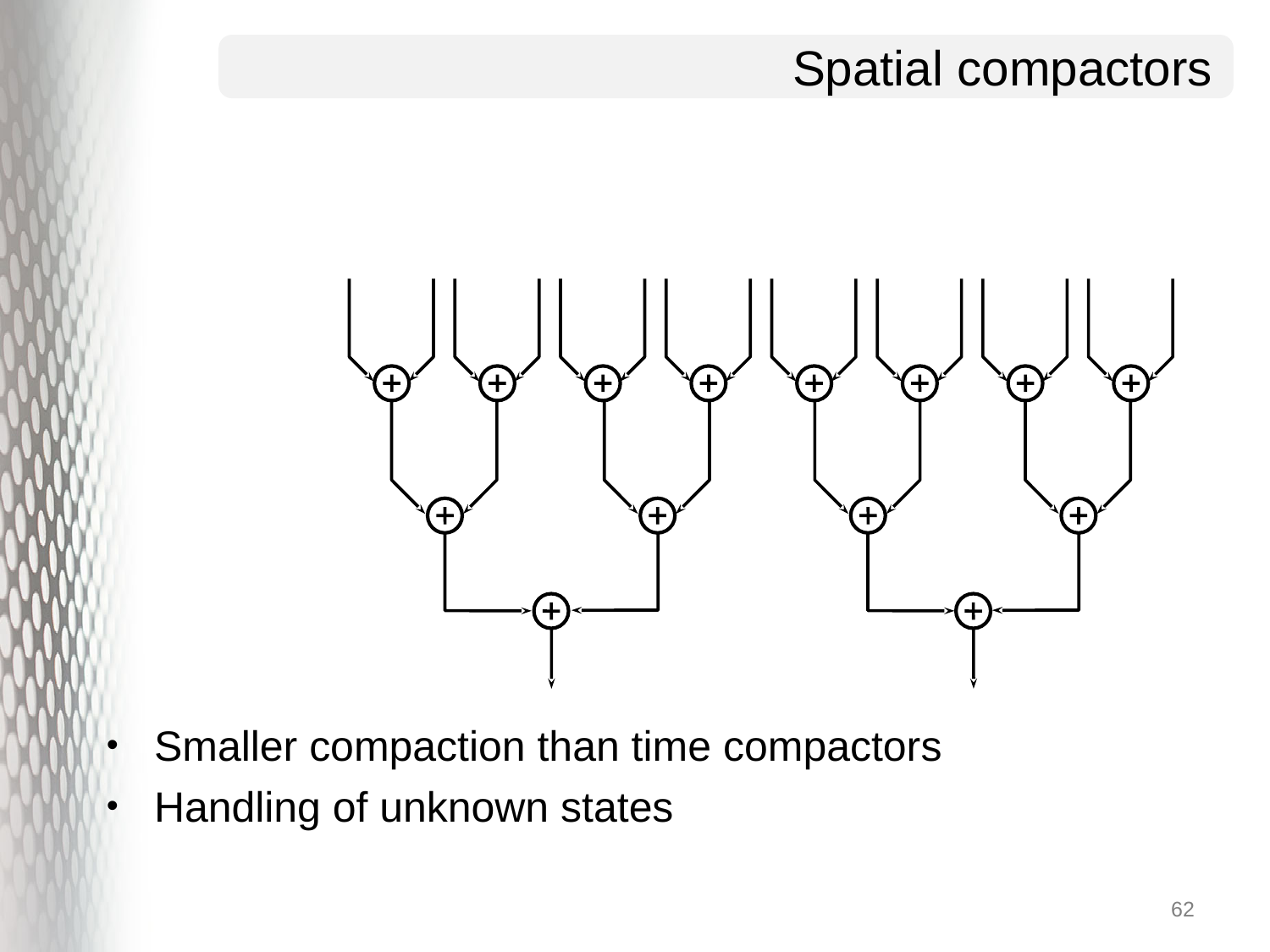

# Spatial compactors

Smaller compaction than time compactors
Handling of unknown states